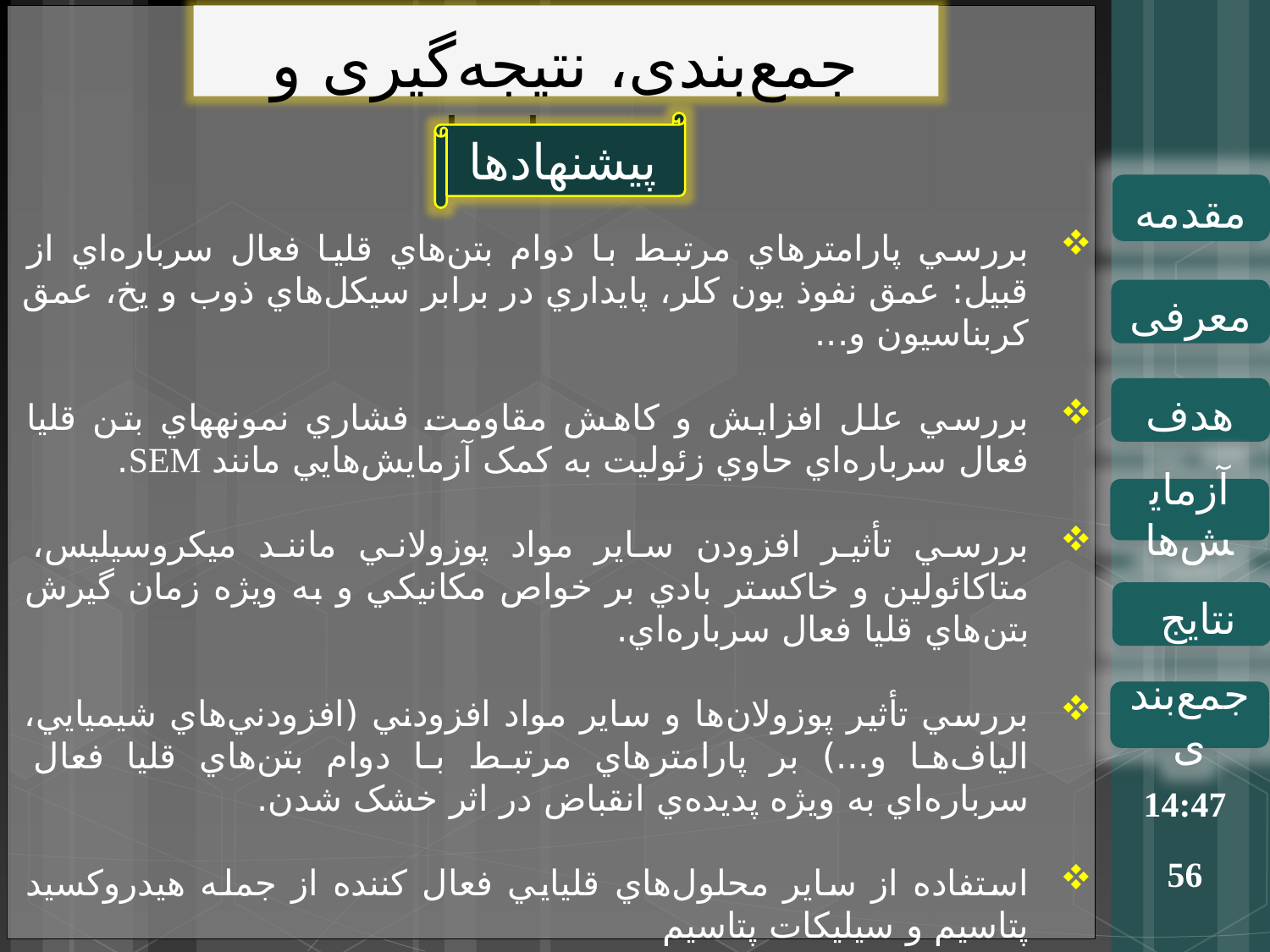

جمع‌بندی، نتیجه‌گیری و پیشنهادها
پیشنهادها
مقدمه
بررسي پارامترهاي مرتبط با دوام بتن‌هاي قليا فعال سرباره‌اي از قبيل: عمق نفوذ يون کلر، پايداري در برابر سيکل‌هاي ذوب و يخ، عمق کربناسيون و...

بررسي علل افزايش و کاهش مقاومت فشاري نمونه­هاي بتن قليا فعال سرباره‌اي حاوي زئوليت به کمک آزمايش‌هايي مانند SEM.

بررسي تأثير افزودن ساير مواد پوزولاني مانند ميکروسيليس، متاکائولين و خاکستر بادي بر خواص مکانيکي و به ويژه زمان گيرش بتن‌هاي قليا فعال سرباره‌اي.

بررسي تأثير پوزولان‌ها و ساير مواد افزودني (افزودني‌هاي شيميايي، الياف‌ها و...) بر پارامترهاي مرتبط با دوام بتن‌هاي قليا فعال سرباره‌اي به ويژه پديده‌ي انقباض در اثر خشک شدن.

استفاده از ساير محلول‌هاي قليايي فعال کننده از جمله هيدروکسيد پتاسيم و سيليکات پتاسيم

بررسي امکان توليد بتن خودمتراکم (SCC) بر پايه‌ي ساخت بتن قليا فعال سرباره‌اي.

معرفی
هدف
آزمایش‌ها
نتایج
جمع‌بندی